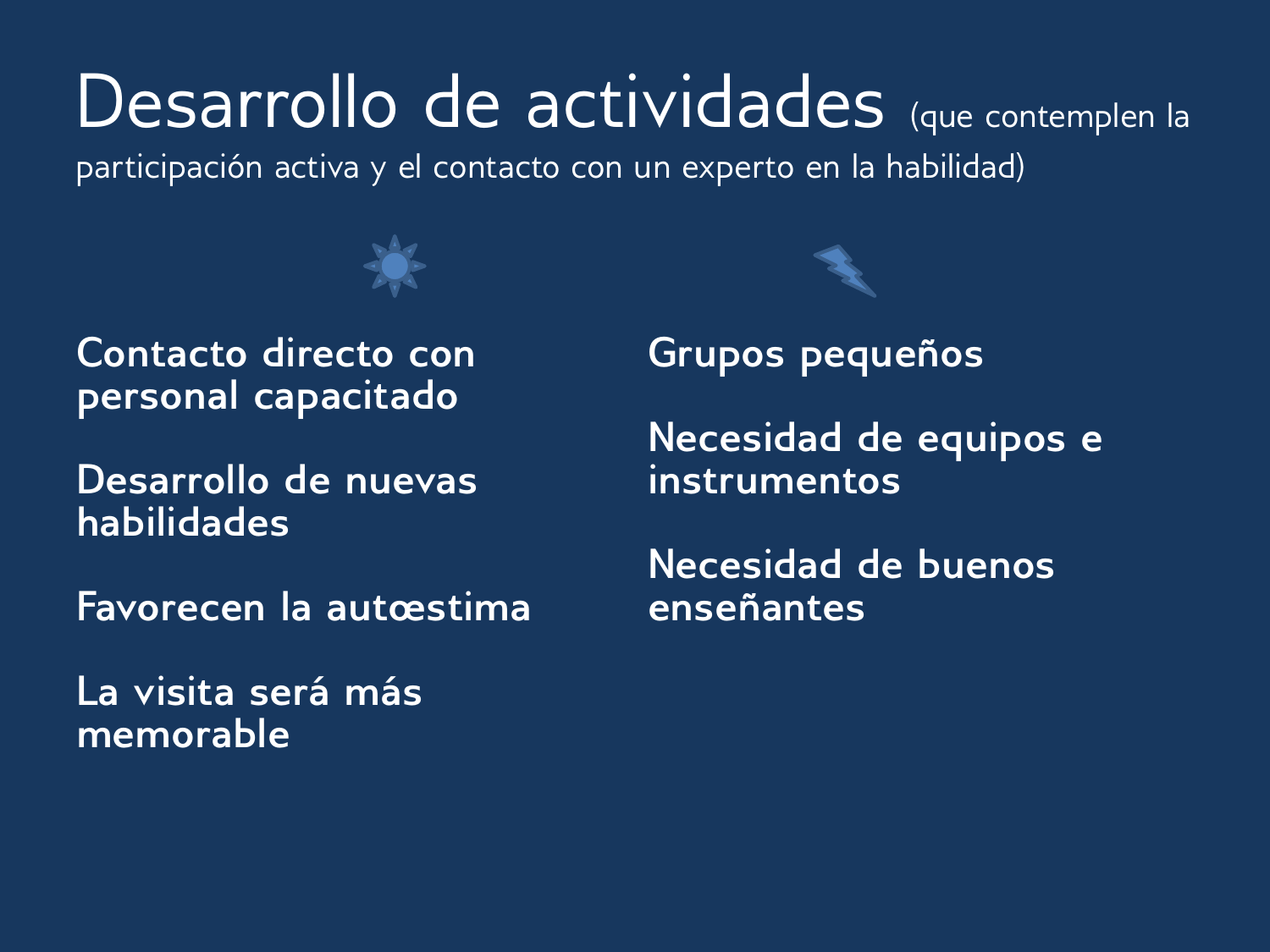

Desarrollo de actividades (que contemplen la participación activa y el contacto con un experto en la habilidad)
| Contacto directo con personal capacitado Desarrollo de nuevas habilidades Favorecen la autoestima La visita será más memorable | Grupos pequeños Necesidad de equipos e instrumentos Necesidad de buenos enseñantes |
| --- | --- |